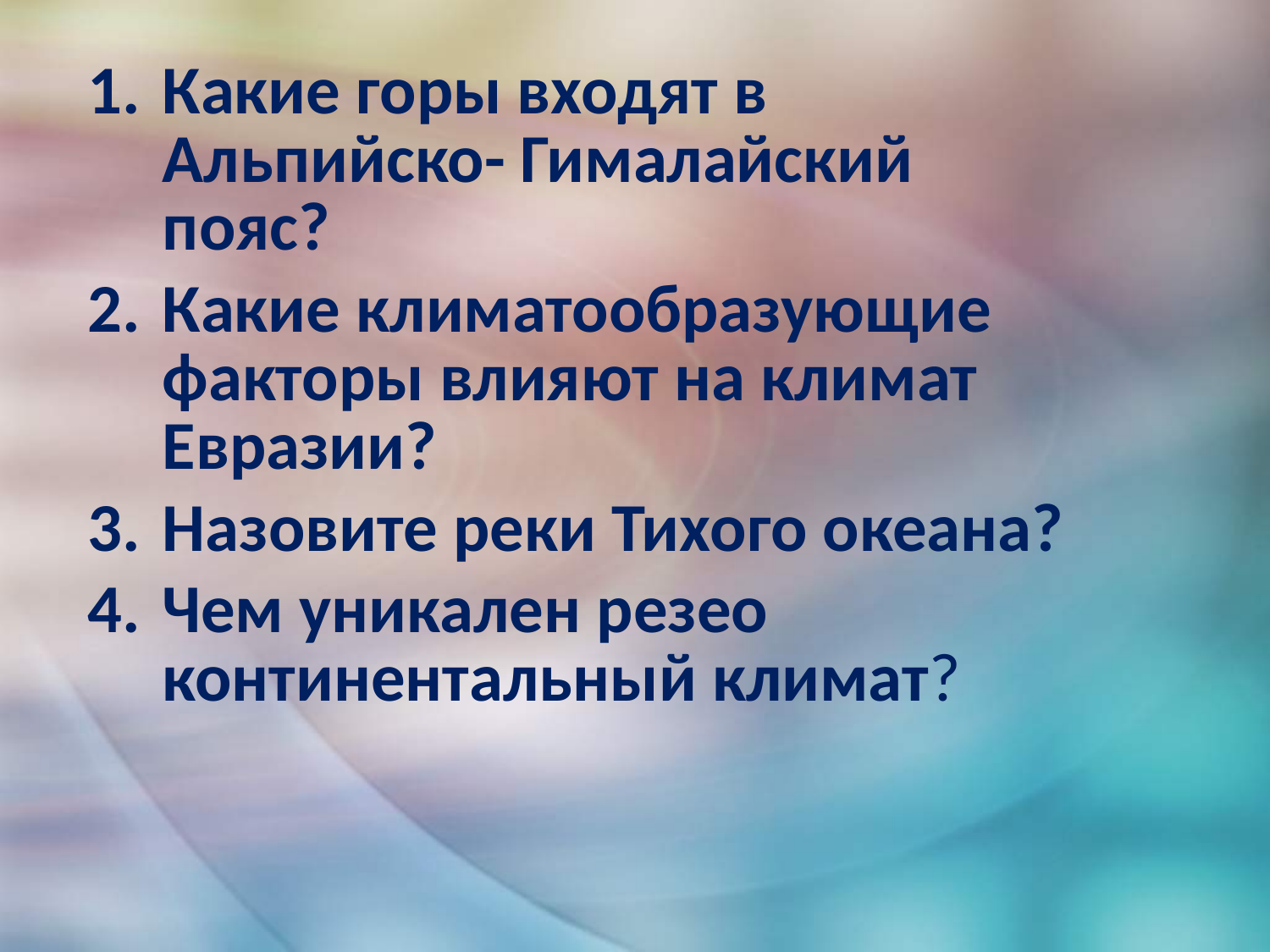

Какие горы входят в Альпийско- Гималайский пояс?
Какие климатообразующие факторы влияют на климат Евразии?
Назовите реки Тихого океана?
Чем уникален резео континентальный климат?
#